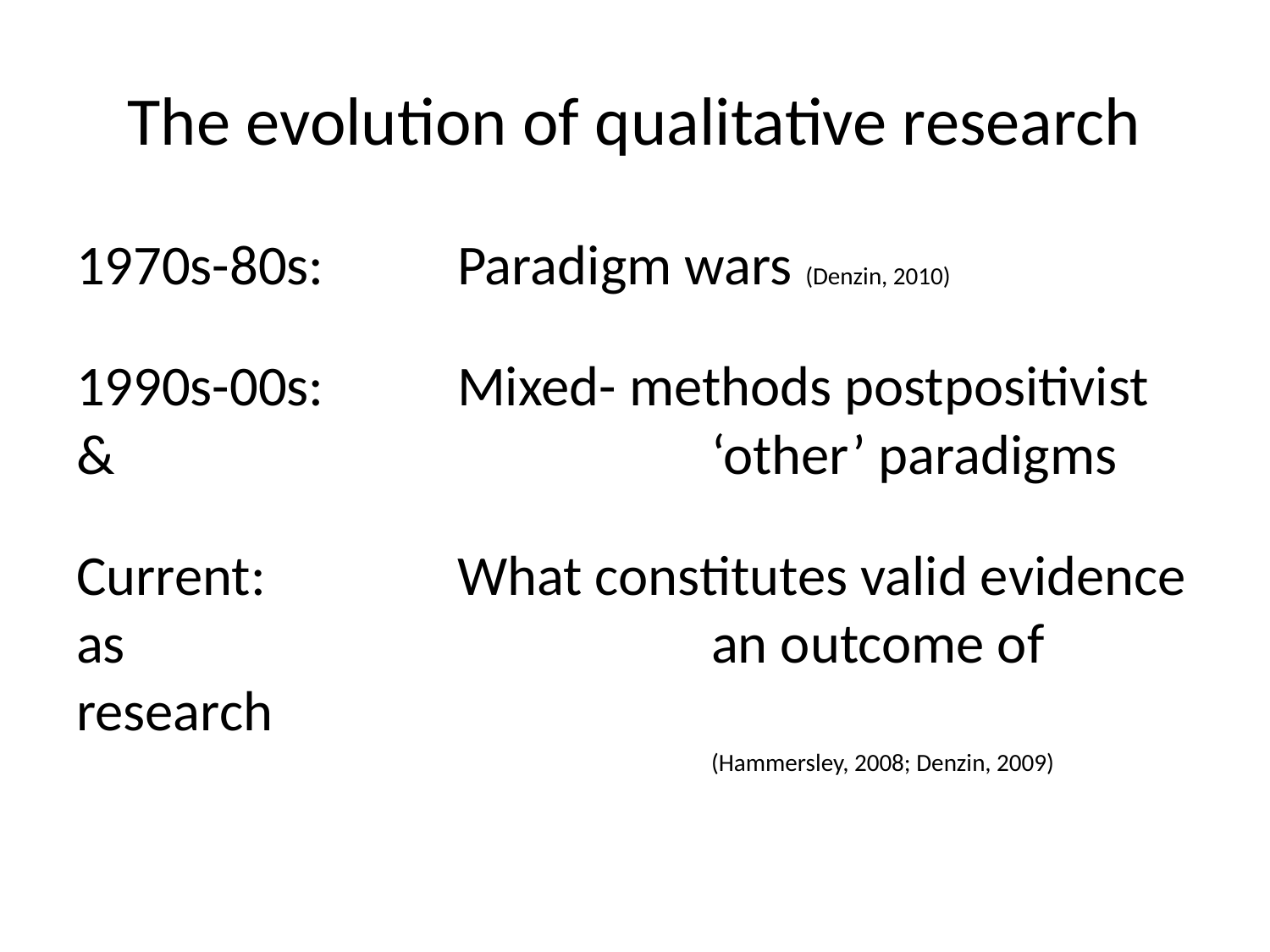

# The evolution of qualitative research
1970s-80s:		Paradigm wars (Denzin, 2010)
1990s-00s:		Mixed- methods postpositivist & 					‘other’ paradigms
Current:		What constitutes valid evidence as 					an outcome of research
					(Hammersley, 2008; Denzin, 2009)